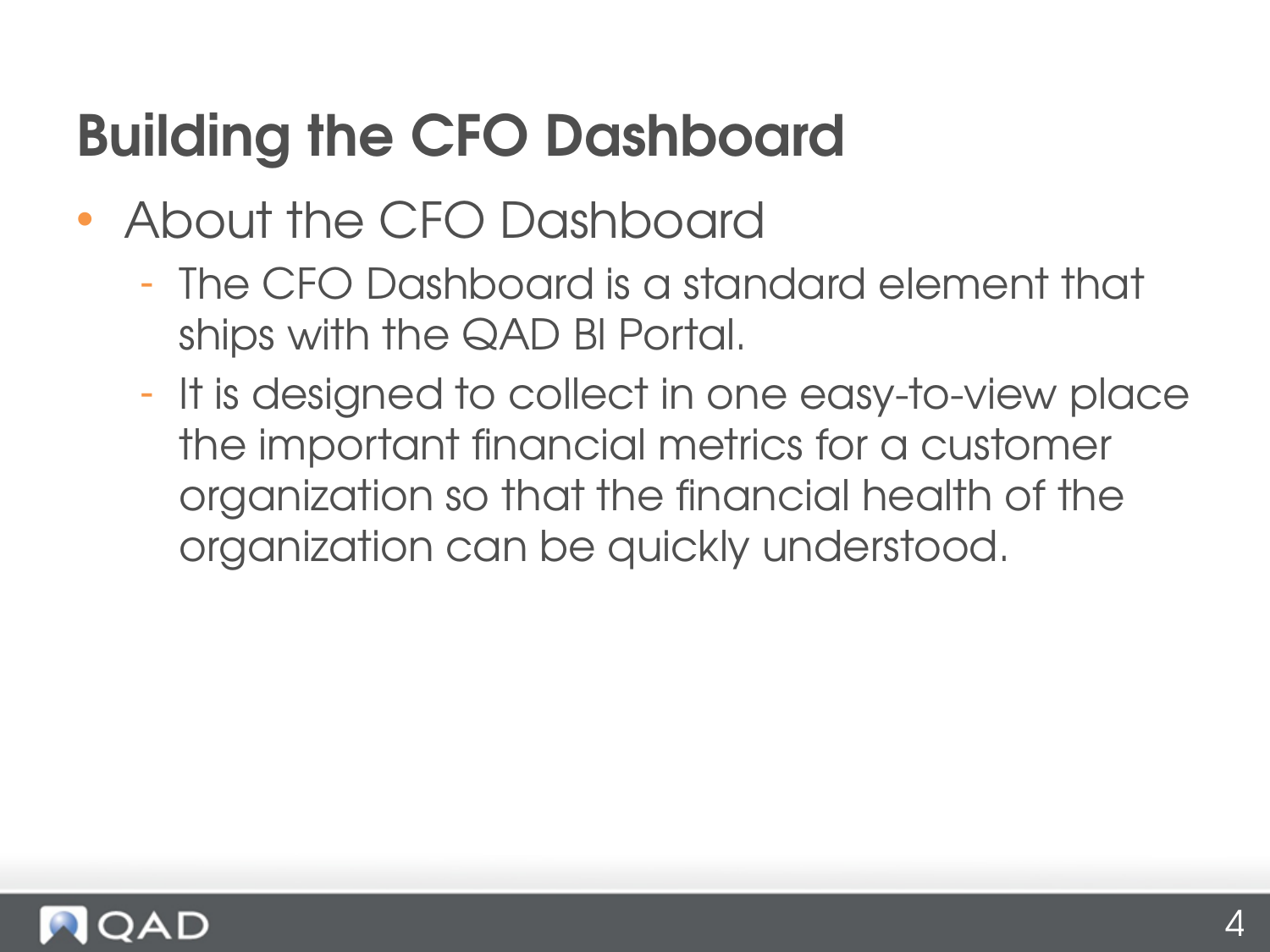

# Building the CFO Dashboard
About the CFO Dashboard
The CFO Dashboard is a standard element that ships with the QAD BI Portal.
It is designed to collect in one easy-to-view place the important financial metrics for a customer organization so that the financial health of the organization can be quickly understood.
4